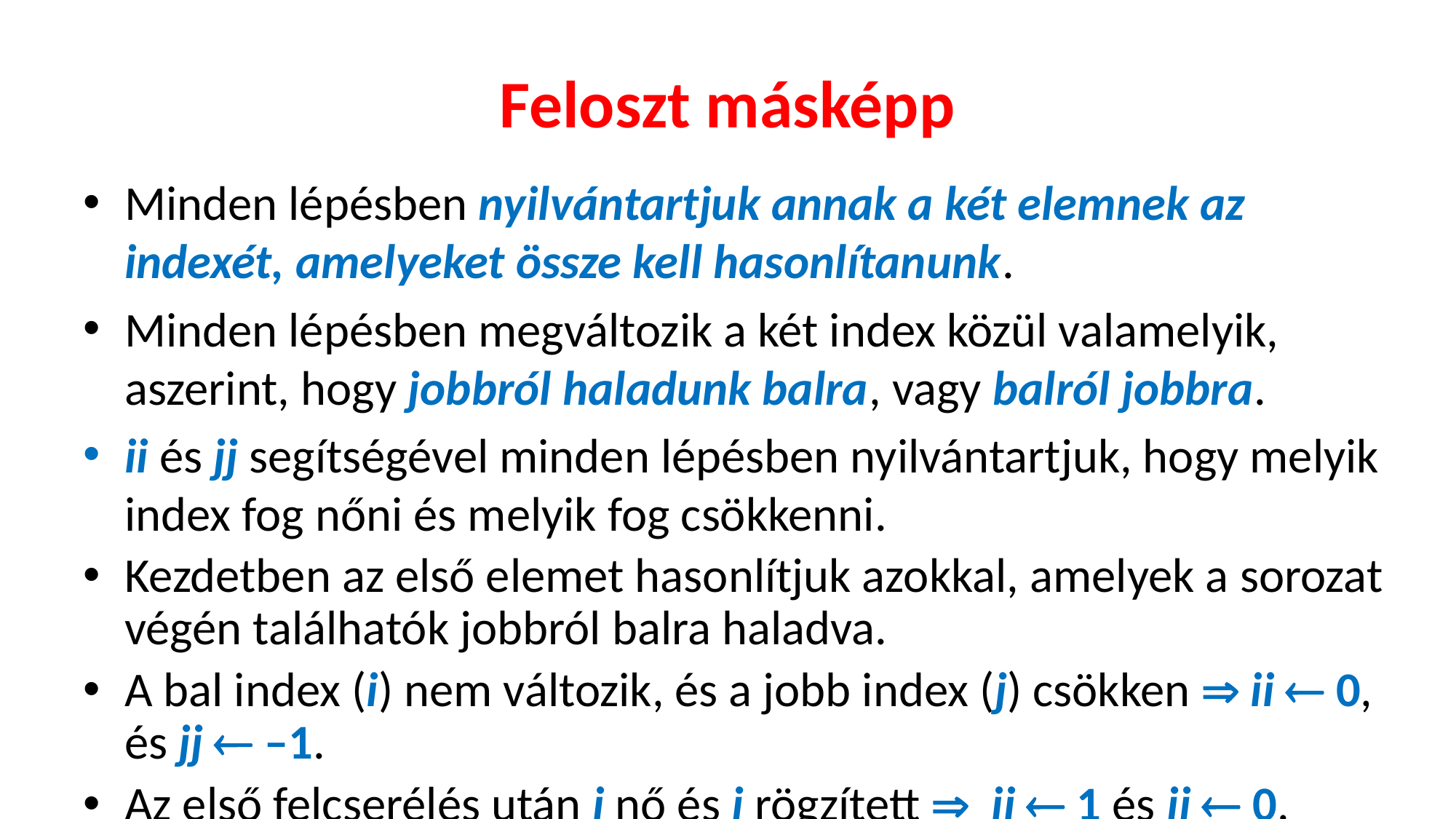

# Feloszt másképp
Minden lépésben nyilvántartjuk annak a két elemnek az indexét, amelyeket össze kell hasonlítanunk.
Minden lépésben megváltozik a két index közül valamelyik, aszerint, hogy jobbról haladunk balra, vagy balról jobbra.
ii és jj segítségével minden lépésben nyilvántartjuk, hogy melyik index fog nőni és melyik fog csökkenni.
Kezdetben az első elemet hasonlítjuk azokkal, amelyek a sorozat végén találhatók jobbról balra haladva.
A bal index (i) nem változik, és a jobb index (j) csökken ⇒ ii ← 0, és jj ← –1.
Az első felcserélés után i nő és j rögzített ⇒  ii ← 1 és jj ← 0.
Az összehasonlításokat addig folytatjuk míg i egyenlő lesz j-vel.
Amikor i = j, az első elem az i-edik helyre került, amely egyben a végleges hely.